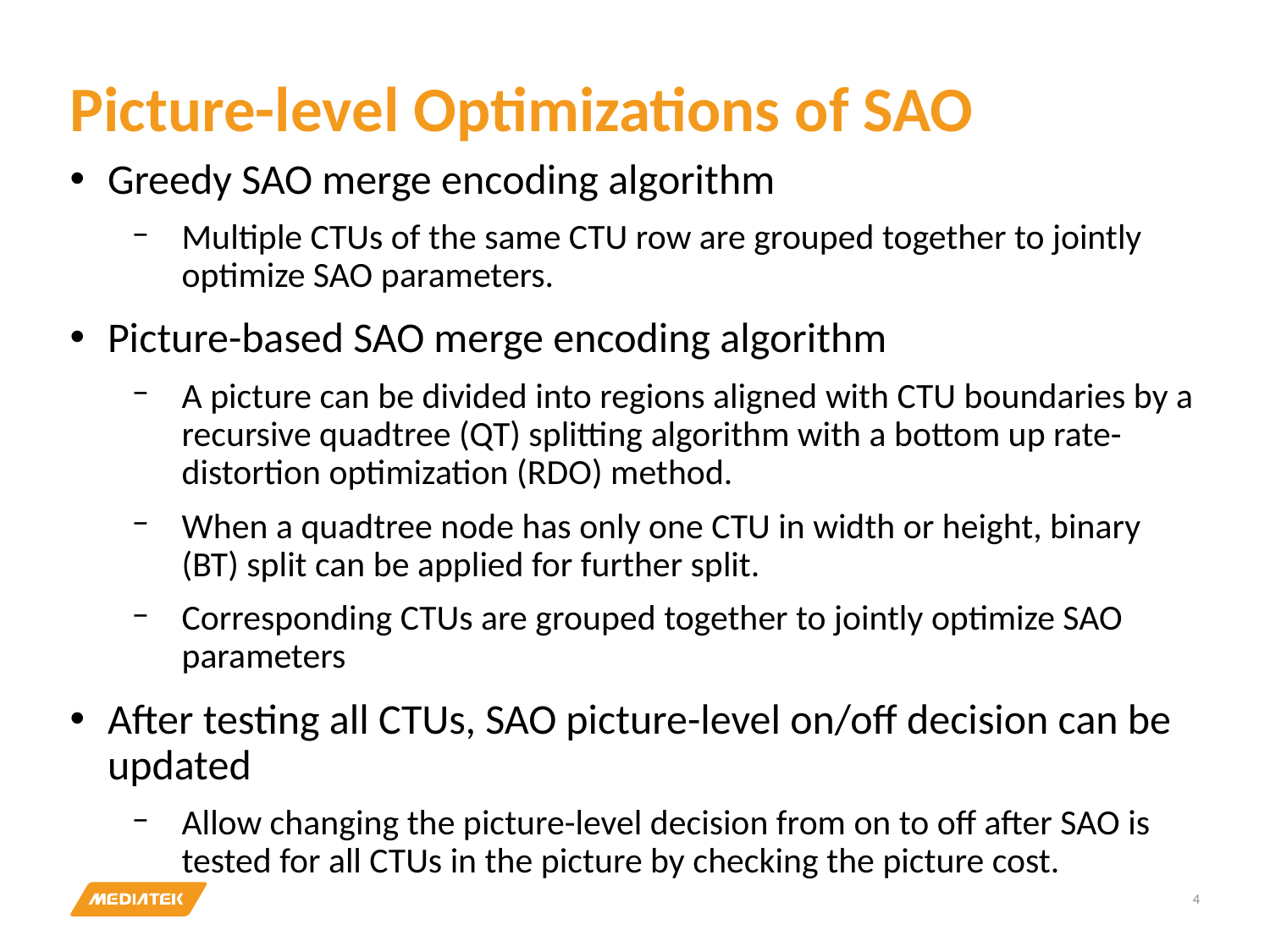

# Picture-level Optimizations of SAO
Greedy SAO merge encoding algorithm
Multiple CTUs of the same CTU row are grouped together to jointly optimize SAO parameters.
Picture-based SAO merge encoding algorithm
A picture can be divided into regions aligned with CTU boundaries by a recursive quadtree (QT) splitting algorithm with a bottom up rate-distortion optimization (RDO) method.
When a quadtree node has only one CTU in width or height, binary (BT) split can be applied for further split.
Corresponding CTUs are grouped together to jointly optimize SAO parameters
After testing all CTUs, SAO picture-level on/off decision can be updated
Allow changing the picture-level decision from on to off after SAO is tested for all CTUs in the picture by checking the picture cost.
X
X
X
X
4